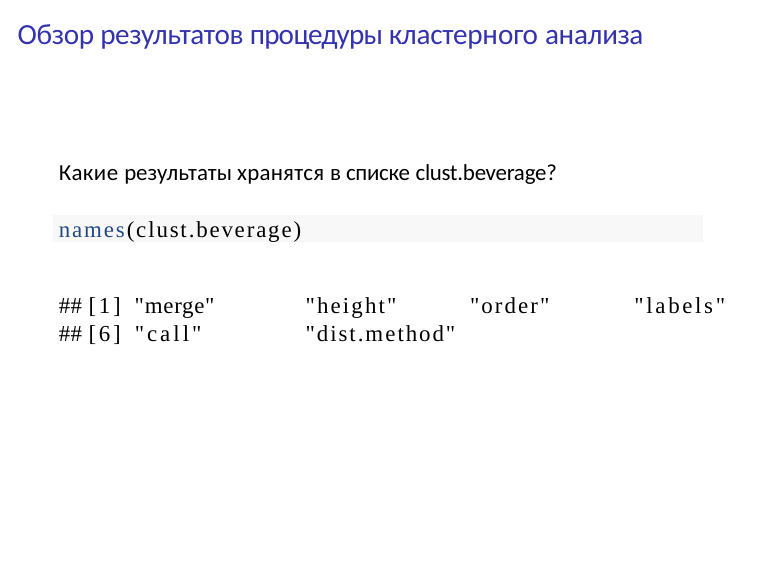

# Обзор результатов процедуры кластерного анализа
Какие результаты хранятся в списке clust.beverage?
names(clust.beverage)
| ## [1] "merge" | "height" | "order" | "labels" |
| --- | --- | --- | --- |
| ## [6] "call" | "dist.method" |  |  |